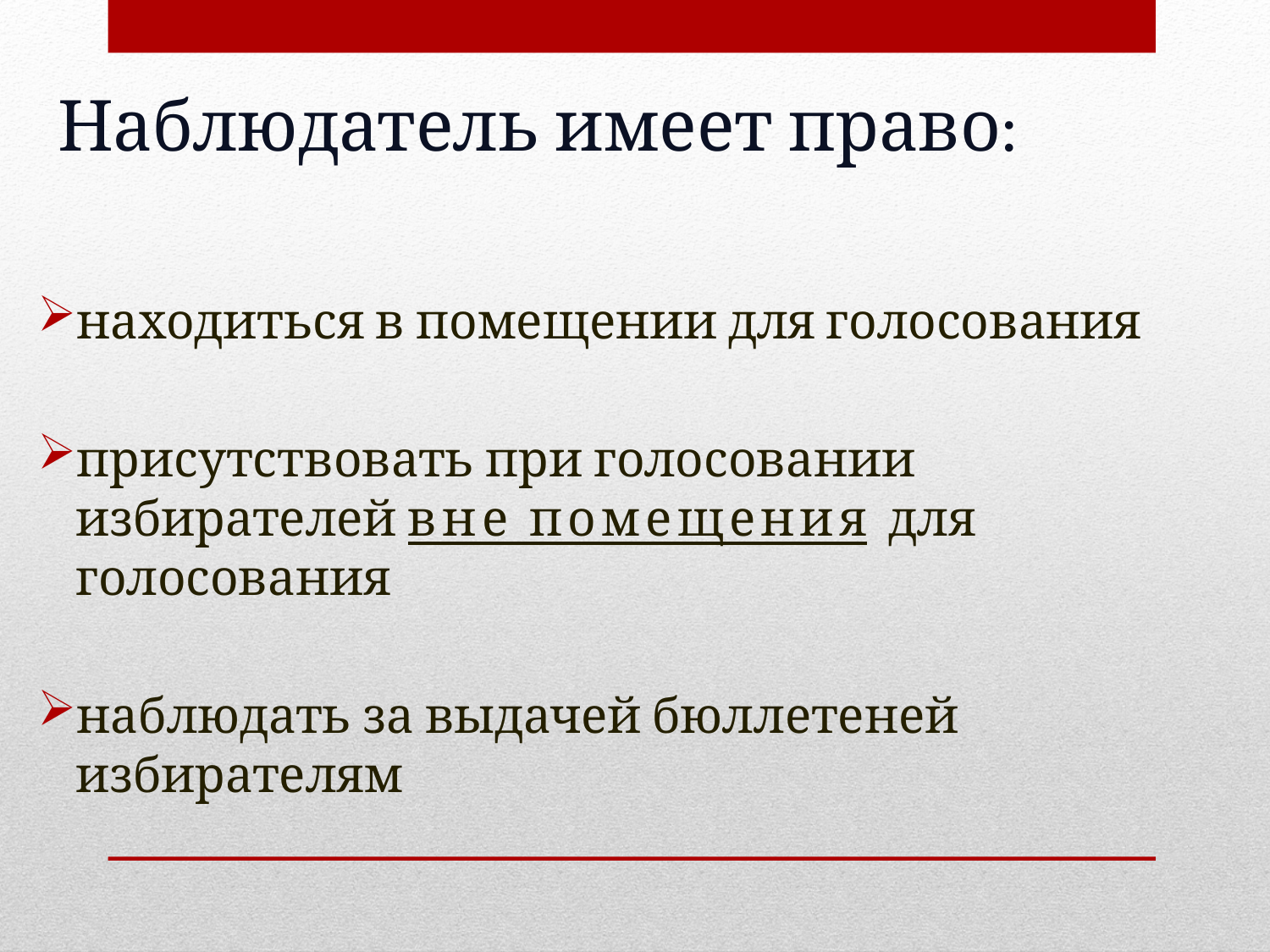

# Наблюдатель имеет право:
находиться в помещении для голосования

присутствовать при голосовании избирателей вне помещения для голосования

наблюдать за выдачей бюллетеней избирателям